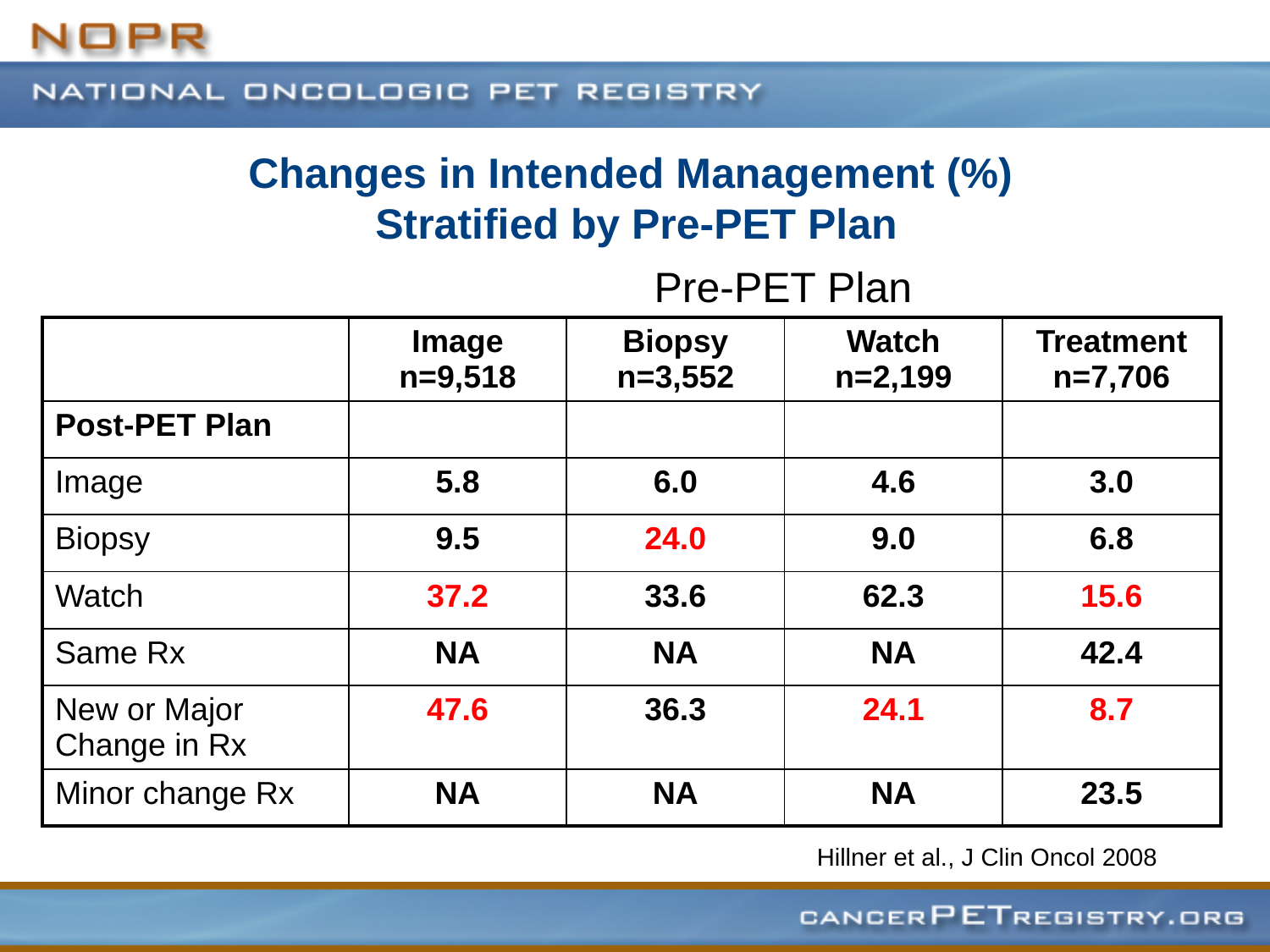

# Changes in Intended Management (%) Stratified by Pre-PET Plan
Pre-PET Plan
|  | Image n=9,518 | Biopsy n=3,552 | Watch n=2,199 | Treatment n=7,706 |
| --- | --- | --- | --- | --- |
| Post-PET Plan |  |  |  |  |
| Image | 5.8 | 6.0 | 4.6 | 3.0 |
| Biopsy | 9.5 | 24.0 | 9.0 | 6.8 |
| Watch | 37.2 | 33.6 | 62.3 | 15.6 |
| Same Rx | NA | NA | NA | 42.4 |
| New or Major Change in Rx | 47.6 | 36.3 | 24.1 | 8.7 |
| Minor change Rx | NA | NA | NA | 23.5 |
Hillner et al., J Clin Oncol 2008